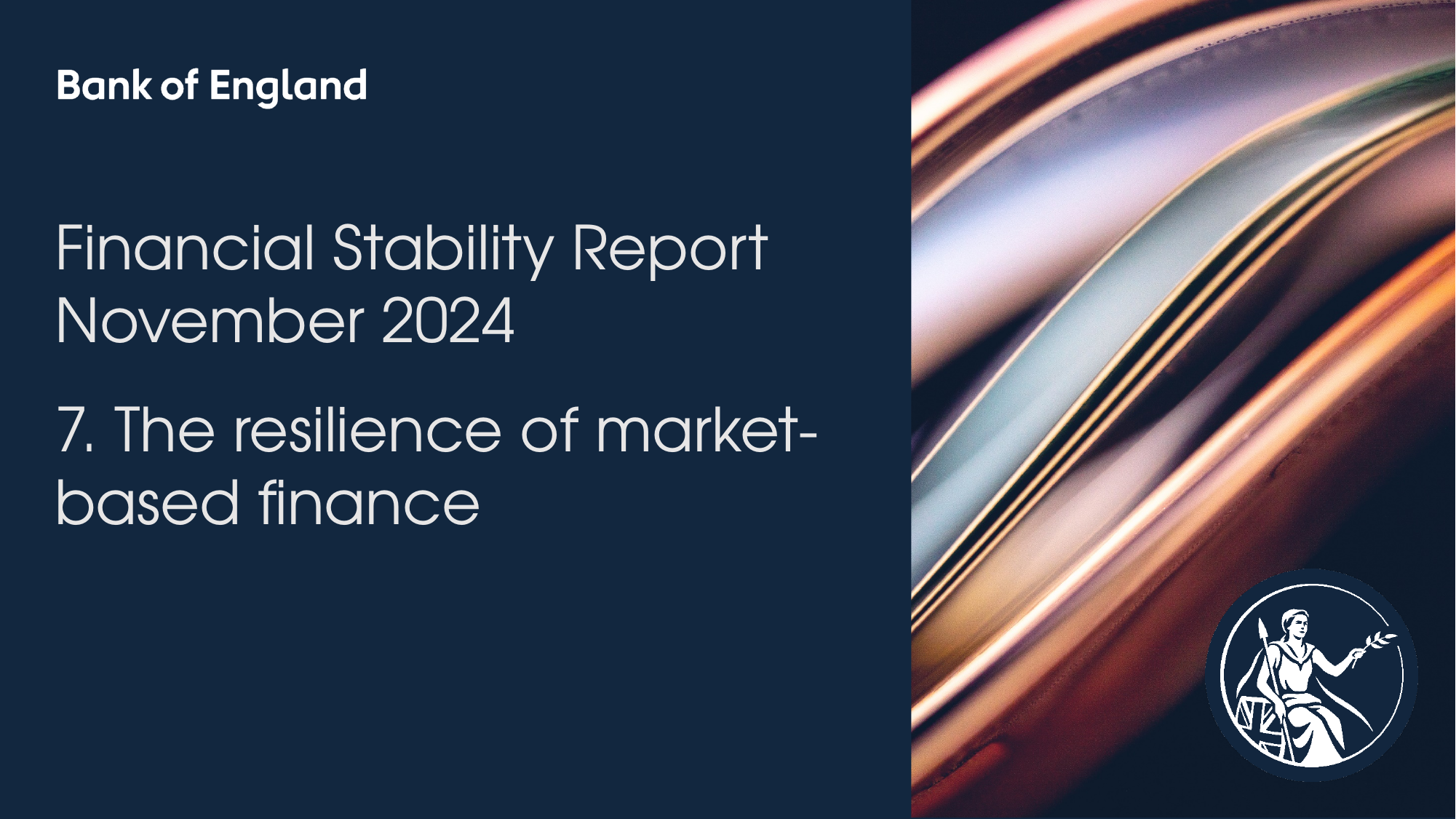

Financial Stability Report
November 2024
7. The resilience of market-based finance